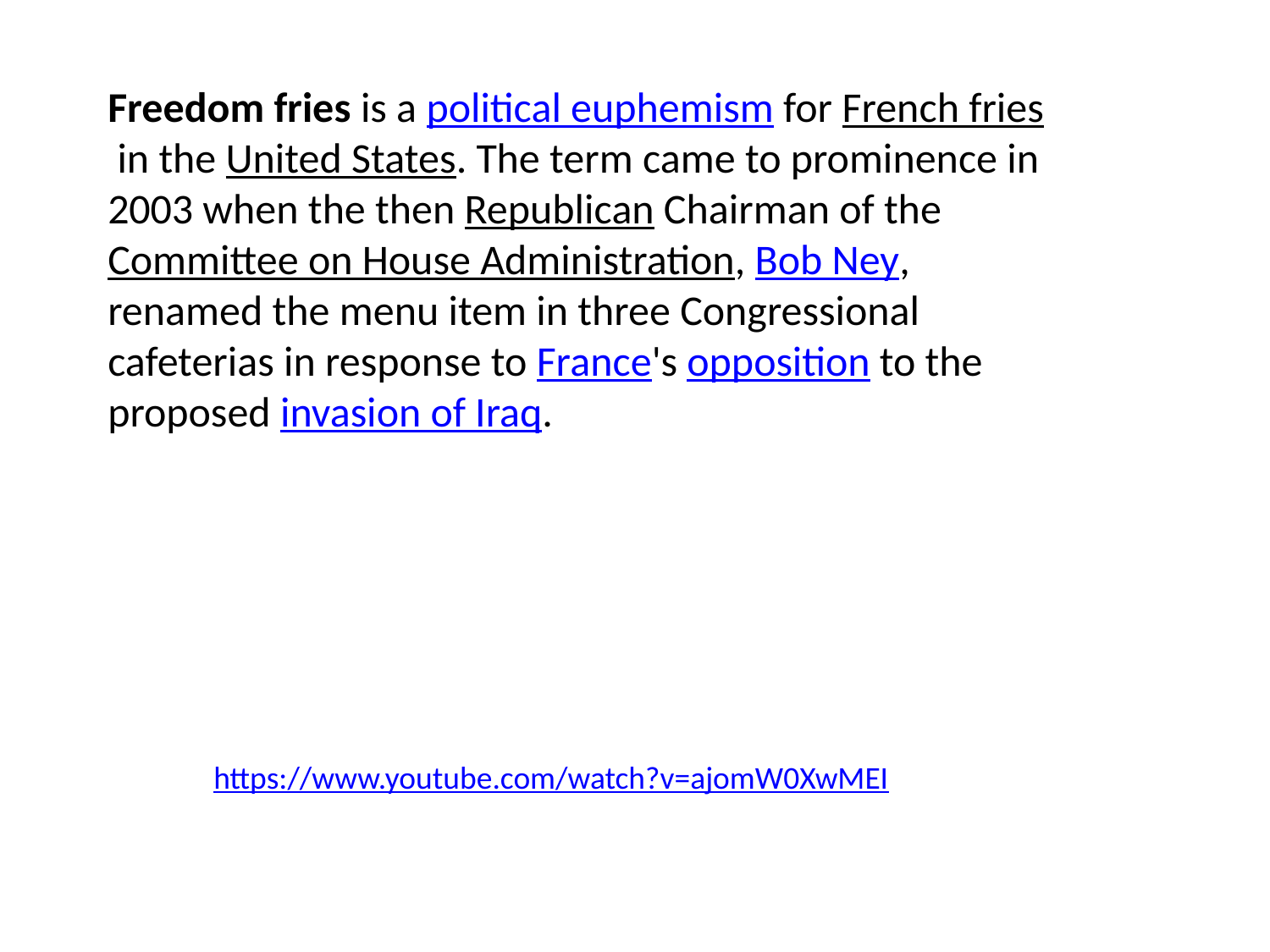

Freedom fries is a political euphemism for French fries in the United States. The term came to prominence in 2003 when the then Republican Chairman of the Committee on House Administration, Bob Ney, renamed the menu item in three Congressional cafeterias in response to France's opposition to the proposed invasion of Iraq.
https://www.youtube.com/watch?v=ajomW0XwMEI